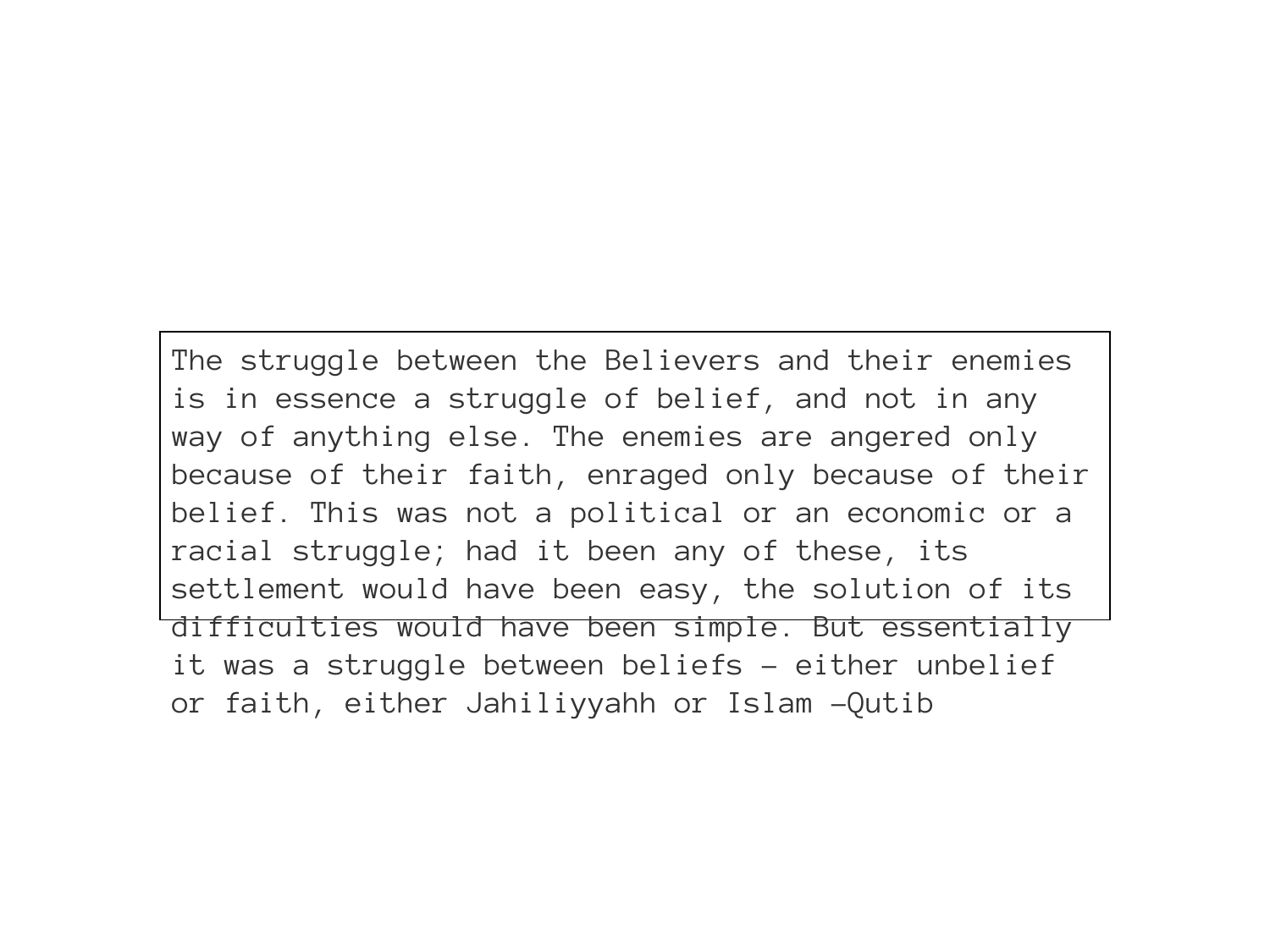

The struggle between the Believers and their enemies is in essence a struggle of belief, and not in any way of anything else. The enemies are angered only because of their faith, enraged only because of their belief. This was not a political or an economic or a racial struggle; had it been any of these, its settlement would have been easy, the solution of its difficulties would have been simple. But essentially it was a struggle between beliefs - either unbelief or faith, either Jahiliyyahh or Islam -Qutib